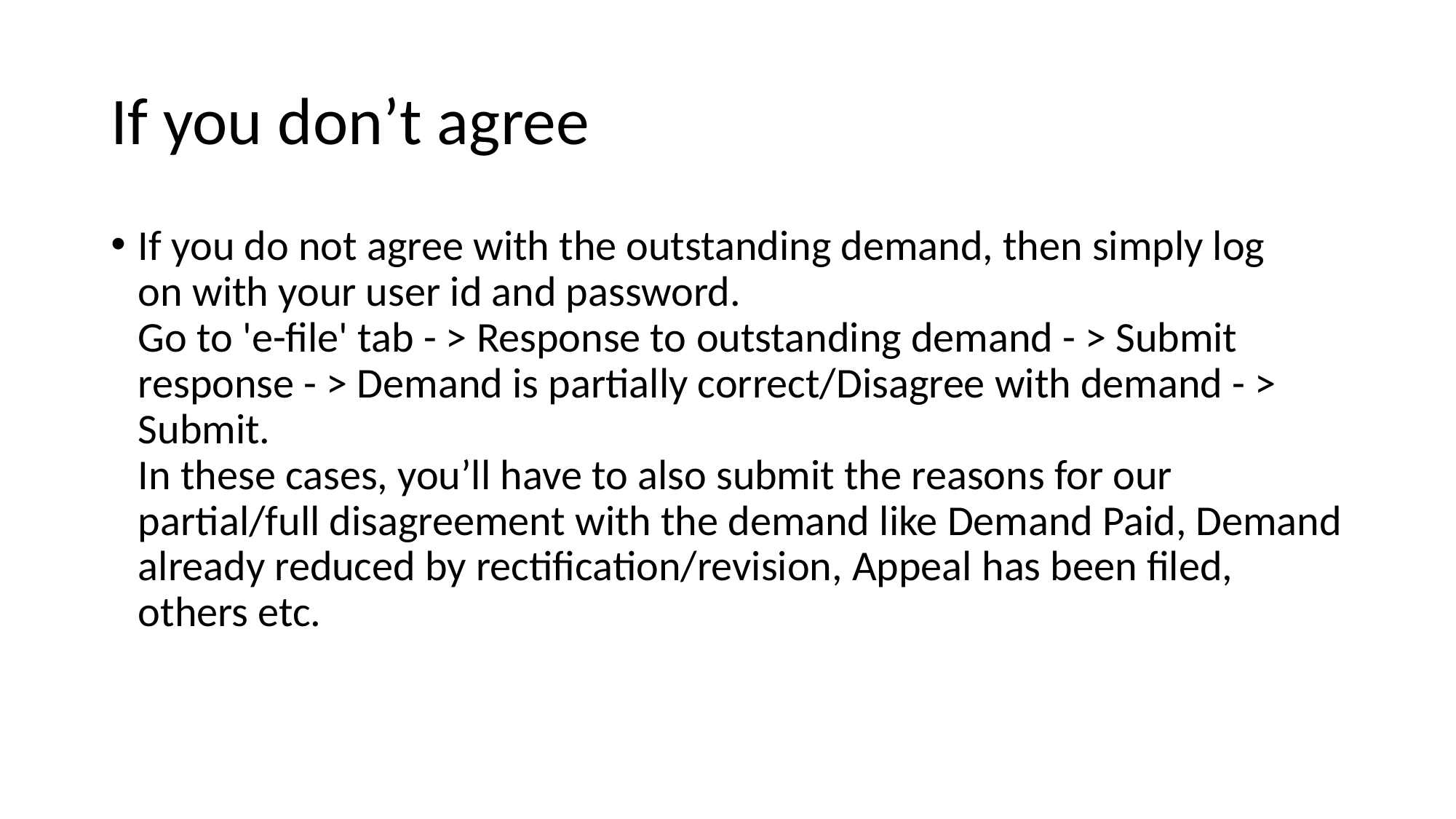

# If you don’t agree
If you do not agree with the outstanding demand, then simply log on with your user id and password.
Go to 'e-file' tab - > Response to outstanding demand - > Submit response - > Demand is partially correct/Disagree with demand - > Submit.
In these cases, you’ll have to also submit the reasons for our partial/full disagreement with the demand like Demand Paid, Demand already reduced by rectification/revision, Appeal has been filed, others etc.